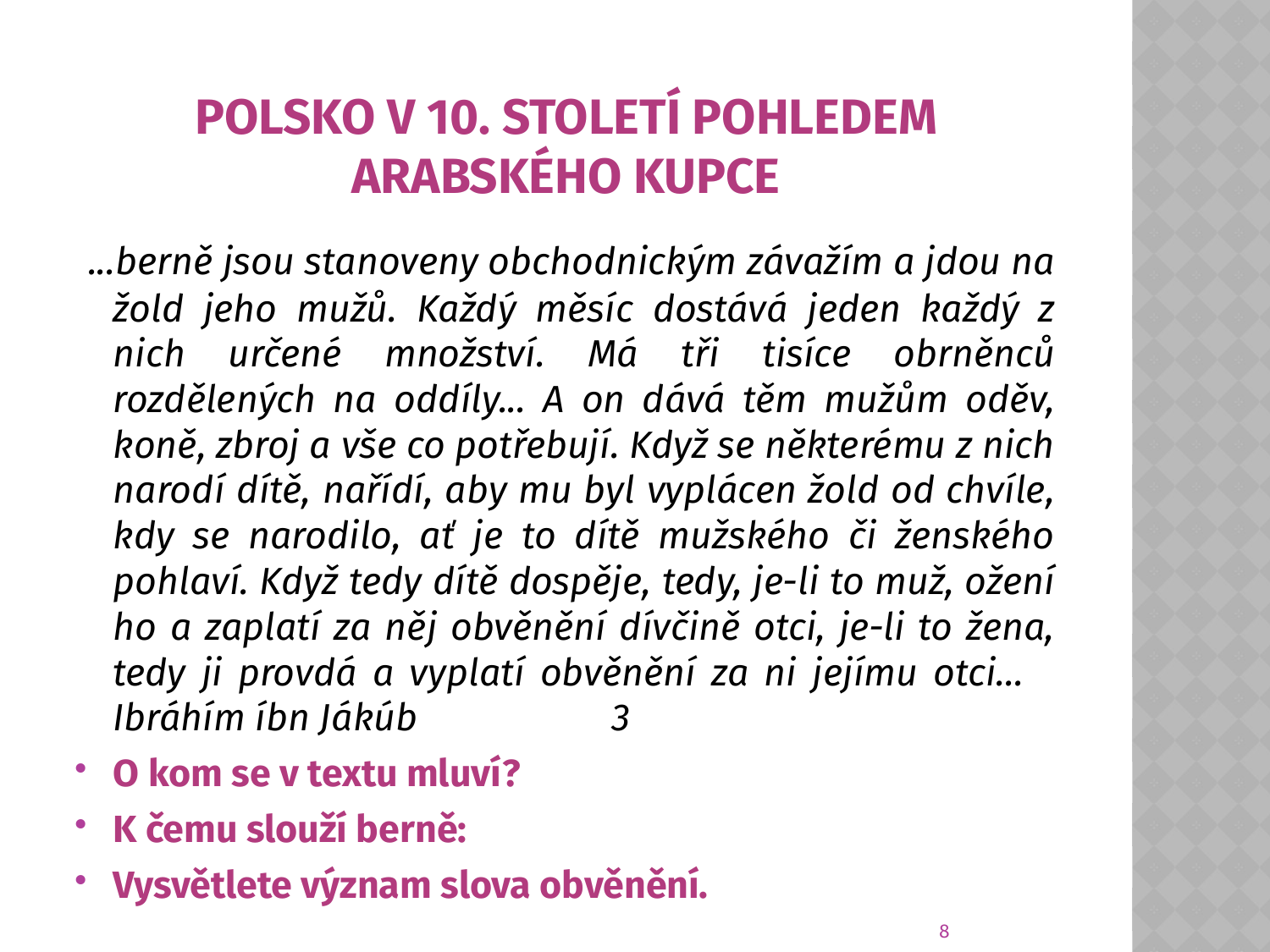

# Polsko v 10. století pohledem arabského kupce
 ...berně jsou stanoveny obchodnickým závažím a jdou na žold jeho mužů. Každý měsíc dostává jeden každý z nich určené množství. Má tři tisíce obrněnců rozdělených na oddíly... A on dává těm mužům oděv, koně, zbroj a vše co potřebují. Když se některému z nich narodí dítě, nařídí, aby mu byl vyplácen žold od chvíle, kdy se narodilo, ať je to dítě mužského či ženského pohlaví. Když tedy dítě dospěje, tedy, je-li to muž, ožení ho a zaplatí za něj obvěnění dívčině otci, je-li to žena, tedy ji provdá a vyplatí obvěnění za ni jejímu otci...   Ibráhím íbn Jákúb                    3
O kom se v textu mluví?
K čemu slouží berně:
Vysvětlete význam slova obvěnění.
8